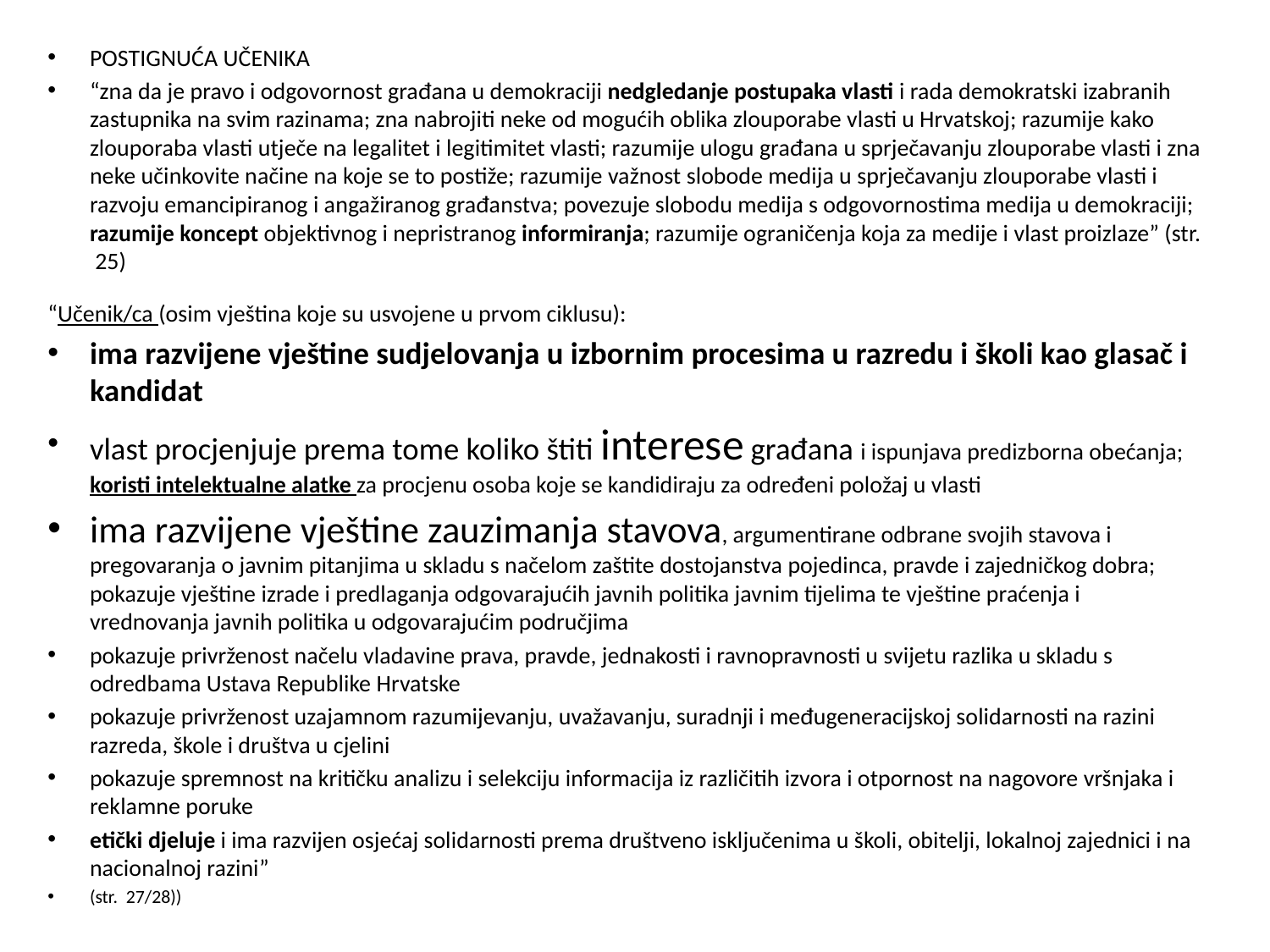

POSTIGNUĆA UČENIKA
“zna da je pravo i odgovornost građana u demokraciji nedgledanje postupaka vlasti i rada demokratski izabranih zastupnika na svim razinama; zna nabrojiti neke od mogućih oblika zlouporabe vlasti u Hrvatskoj; razumije kako zlouporaba vlasti utječe na legalitet i legitimitet vlasti; razumije ulogu građana u sprječavanju zlouporabe vlasti i zna neke učinkovite načine na koje se to postiže; razumije važnost slobode medija u sprječavanju zlouporabe vlasti i razvoju emancipiranog i angažiranog građanstva; povezuje slobodu medija s odgovornostima medija u demokraciji; razumije koncept objektivnog i nepristranog informiranja; razumije ograničenja koja za medije i vlast proizlaze” (str.  25)

“Učenik/ca (osim vještina koje su usvojene u prvom ciklusu):
ima razvijene vještine sudjelovanja u izbornim procesima u razredu i školi kao glasač i kandidat
vlast procjenjuje prema tome koliko štiti interese građana i ispunjava predizborna obećanja; koristi intelektualne alatke za procjenu osoba koje se kandidiraju za određeni položaj u vlasti
ima razvijene vještine zauzimanja stavova, argumentirane odbrane svojih stavova i pregovaranja o javnim pitanjima u skladu s načelom zaštite dostojanstva pojedinca, pravde i zajedničkog dobra; pokazuje vještine izrade i predlaganja odgovarajućih javnih politika javnim tijelima te vještine praćenja i vrednovanja javnih politika u odgovarajućim područjima
pokazuje privrženost načelu vladavine prava, pravde, jednakosti i ravnopravnosti u svijetu razlika u skladu s odredbama Ustava Republike Hrvatske
pokazuje privrženost uzajamnom razumijevanju, uvažavanju, suradnji i međugeneracijskoj solidarnosti na razini razreda, škole i društva u cjelini
pokazuje spremnost na kritičku analizu i selekciju informacija iz različitih izvora i otpornost na nagovore vršnjaka i reklamne poruke
etički djeluje i ima razvijen osjećaj solidarnosti prema društveno isključenima u školi, obitelji, lokalnoj zajednici i na nacionalnoj razini”
(str.  27/28))